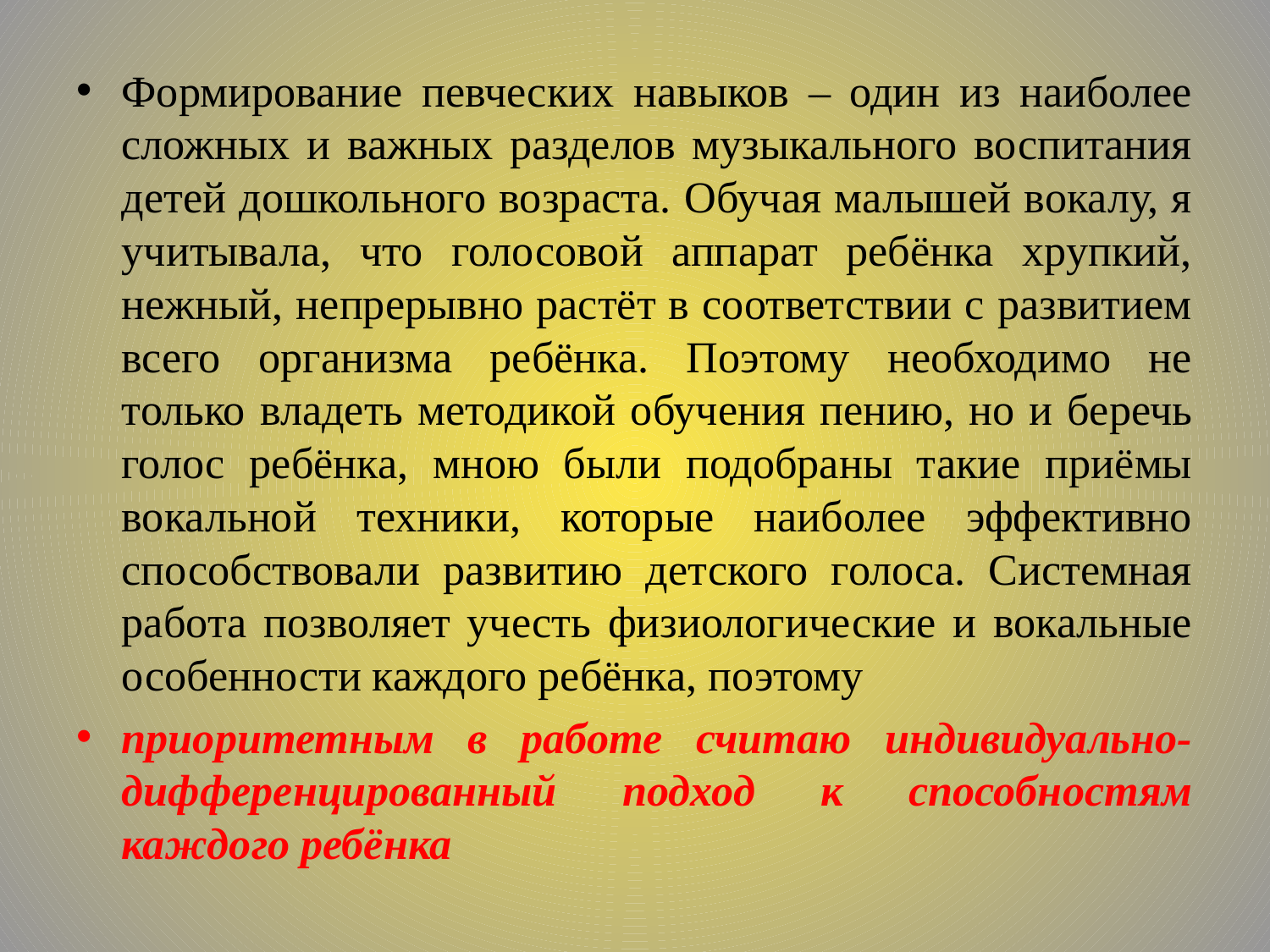

Формирование певческих навыков – один из наиболее сложных и важных разделов музыкального воспитания детей дошкольного возраста. Обучая малышей вокалу, я учитывала, что голосовой аппарат ребёнка хрупкий, нежный, непрерывно растёт в соответствии с развитием всего организма ребёнка. Поэтому необходимо не только владеть методикой обучения пению, но и беречь голос ребёнка, мною были подобраны такие приёмы вокальной техники, которые наиболее эффективно способствовали развитию детского голоса. Системная работа позволяет учесть физиологические и вокальные особенности каждого ребёнка, поэтому
приоритетным в работе считаю индивидуально-дифференцированный подход к способностям каждого ребёнка